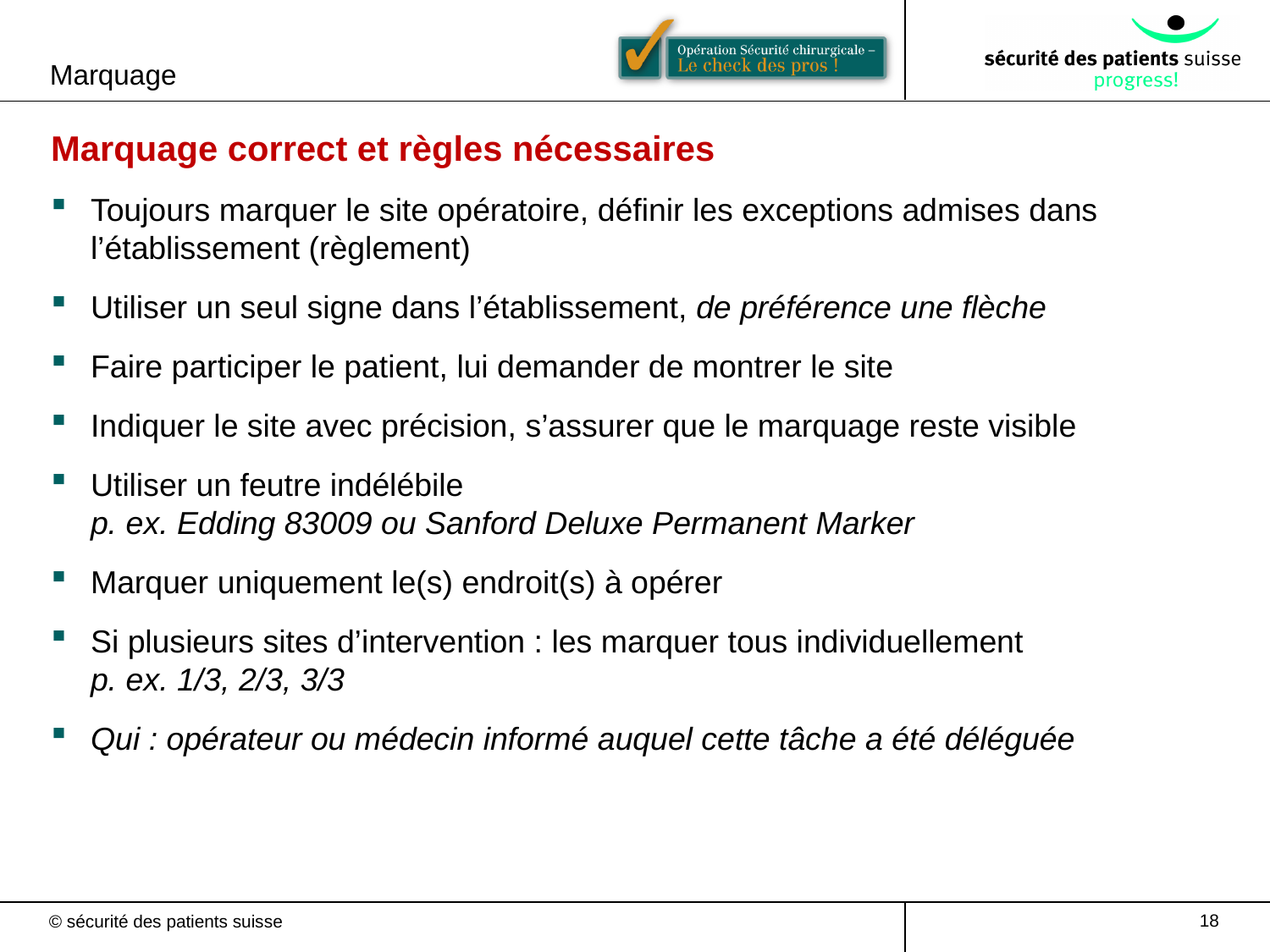

Marquage
Marquage correct et règles nécessaires
Toujours marquer le site opératoire, définir les exceptions admises dans l’établissement (règlement)
Utiliser un seul signe dans l’établissement, de préférence une flèche
Faire participer le patient, lui demander de montrer le site
Indiquer le site avec précision, s’assurer que le marquage reste visible
Utiliser un feutre indélébile
p. ex. Edding 83009 ou Sanford Deluxe Permanent Marker
Marquer uniquement le(s) endroit(s) à opérer
Si plusieurs sites d’intervention : les marquer tous individuellement p. ex. 1/3, 2/3, 3/3
Qui : opérateur ou médecin informé auquel cette tâche a été déléguée
18
© sécurité des patients suisse